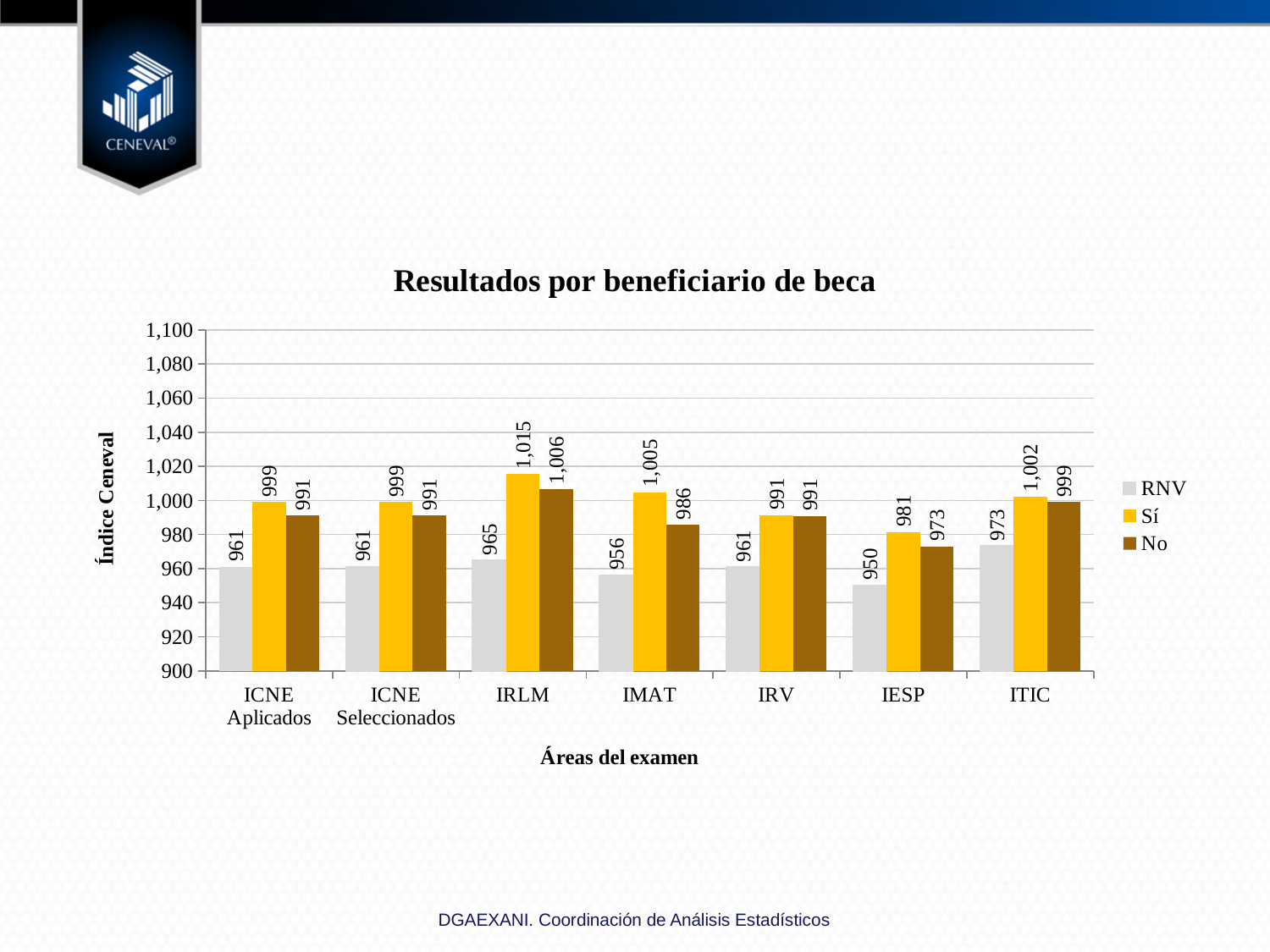

### Chart: Resultados por beneficiario de beca

| Category | RNV | Sí | No |
|---|---|---|---|
| ICNE Aplicados | 961.0286493860846 | 998.9559839357429 | 991.0056109725684 |
| ICNE Seleccionados | 961.0286493860846 | 998.9559839357429 | 991.0056109725684 |
| IRLM | 964.9249658935865 | 1015.4875502008032 | 1006.4900249376576 |
| IMAT | 955.9618008185535 | 1004.774297188755 | 985.5866343755996 |
| IRV | 960.8731241473397 | 991.2803212851405 | 990.9253309035106 |
| IESP | 950.0682128240092 | 981.304417670683 | 973.0583397276056 |
| ITIC | 973.3151432469306 | 1001.9333333333335 | 998.967724918473 |
DGAEXANI. Coordinación de Análisis Estadísticos